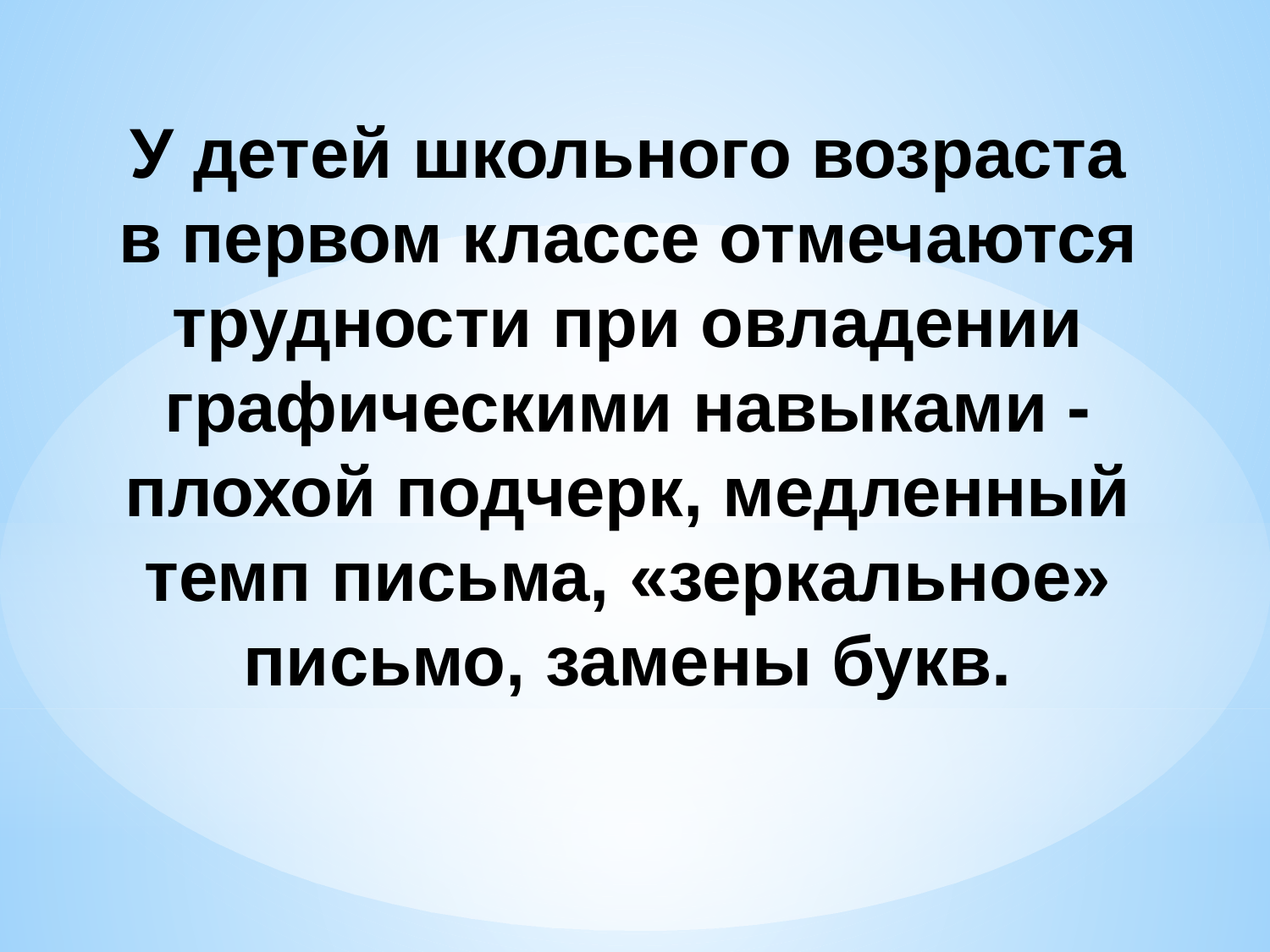

У детей школьного возраста в первом классе отмечаются трудности при овладении графическими навыками - плохой подчерк, медленный темп письма, «зеркальное» письмо, замены букв.
#